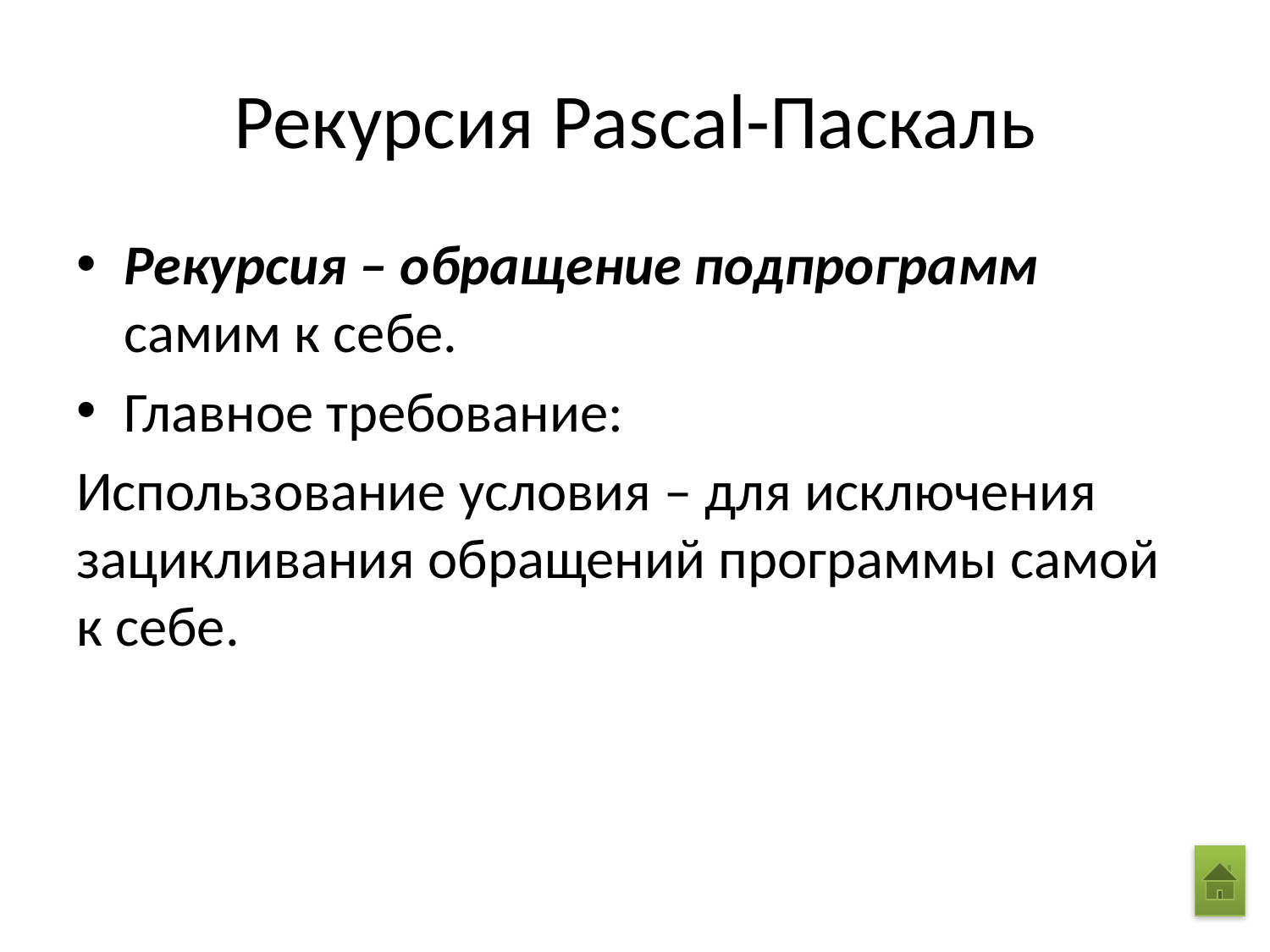

# Рекурсия Pascal-Паскаль
Рекурсия – обращение подпрограмм самим к себе.
Главное требование:
Использование условия – для исключения зацикливания обращений программы самой к себе.